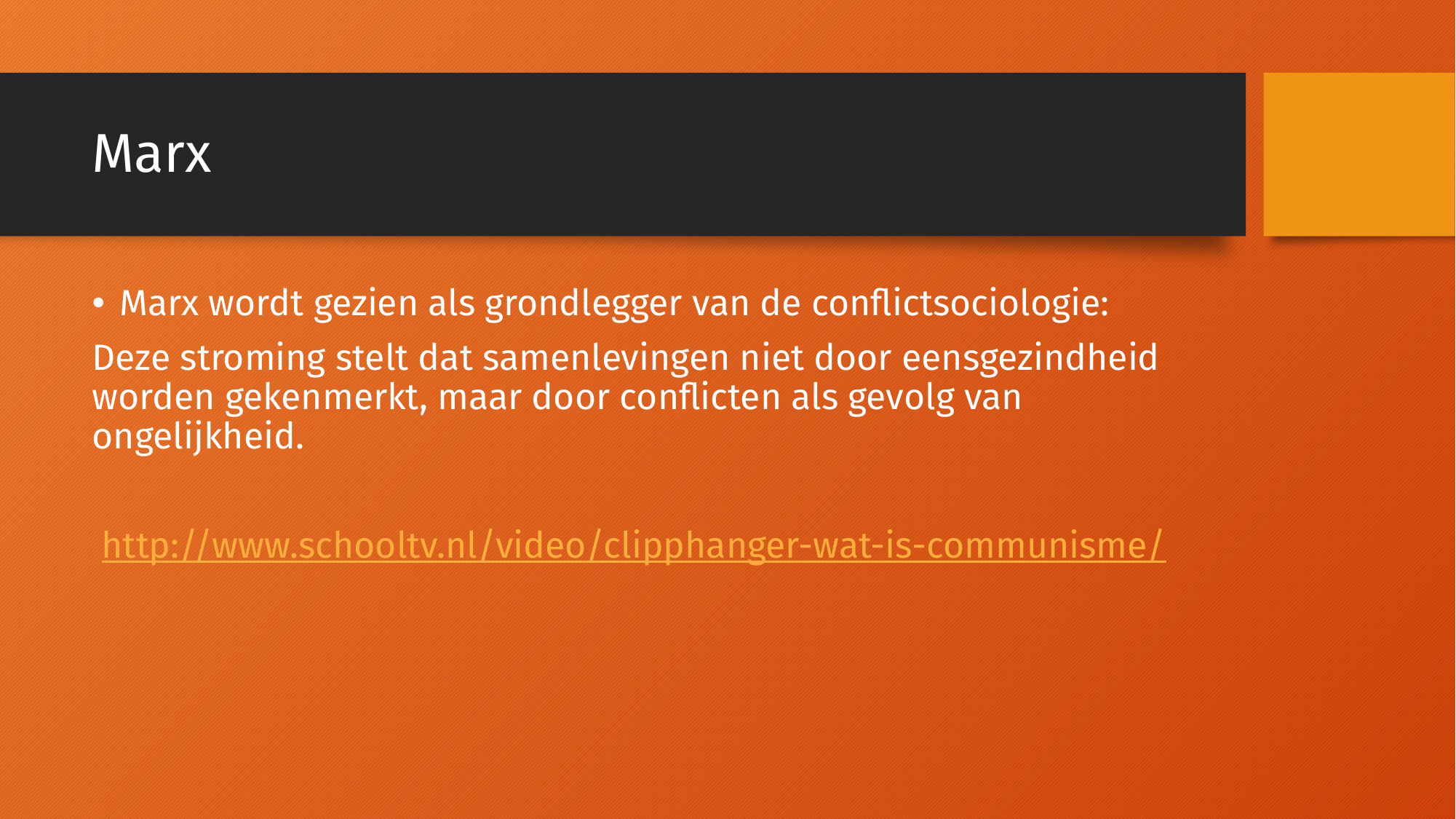

# Marx
Marx wordt gezien als grondlegger van de conflictsociologie:
Deze stroming stelt dat samenlevingen niet door eensgezindheid worden gekenmerkt, maar door conflicten als gevolg van ongelijkheid.

 http://www.schooltv.nl/video/clipphanger-wat-is-communisme/